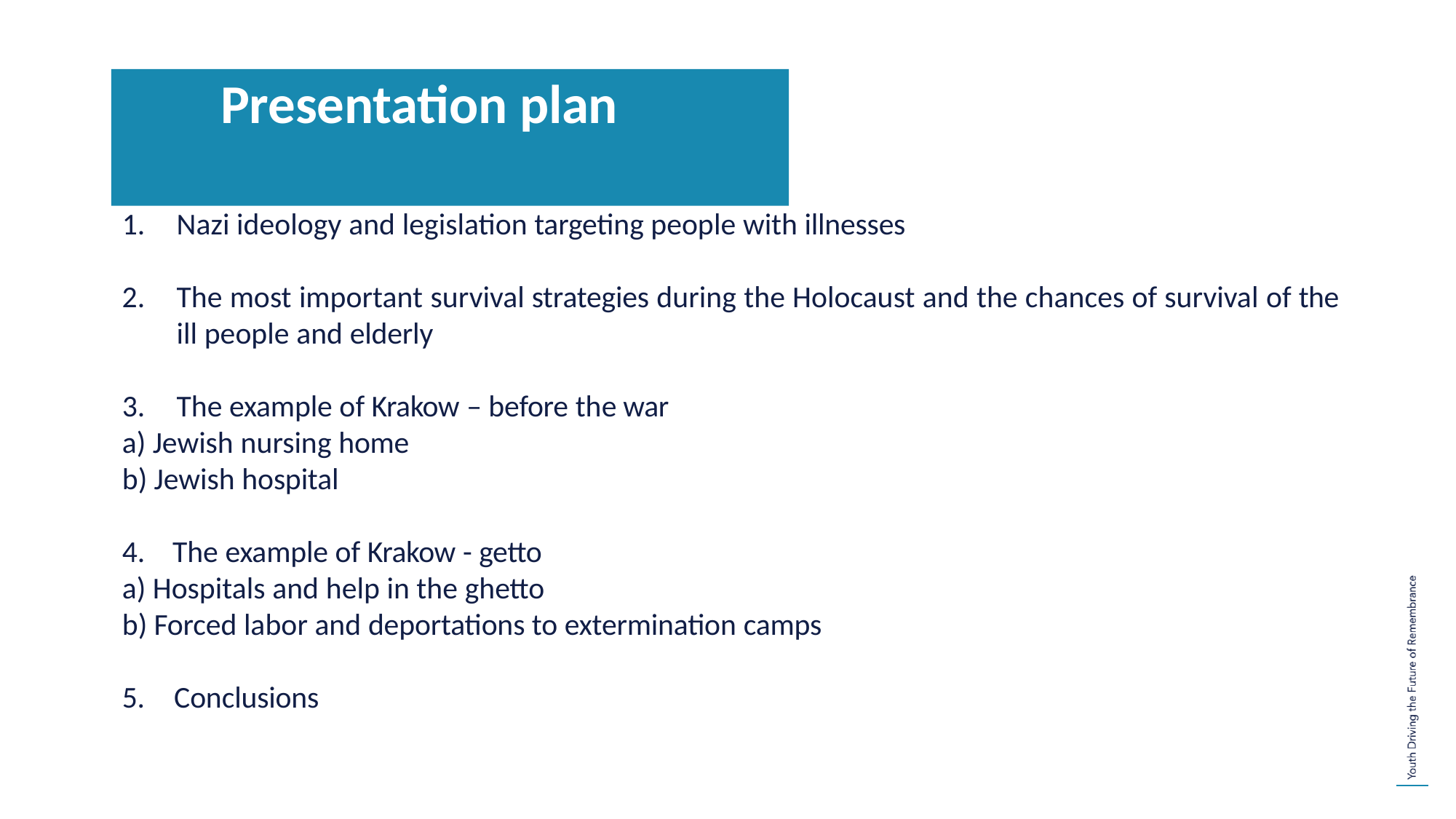

# Presentation plan
Nazi ideology and legislation targeting people with illnesses
The most important survival strategies during the Holocaust and the chances of survival of the ill people and elderly
The example of Krakow – before the war
Jewish nursing home
Jewish hospital
The example of Krakow - getto
Hospitals and help in the ghetto
Forced labor and deportations to extermination camps
5.	Conclusions